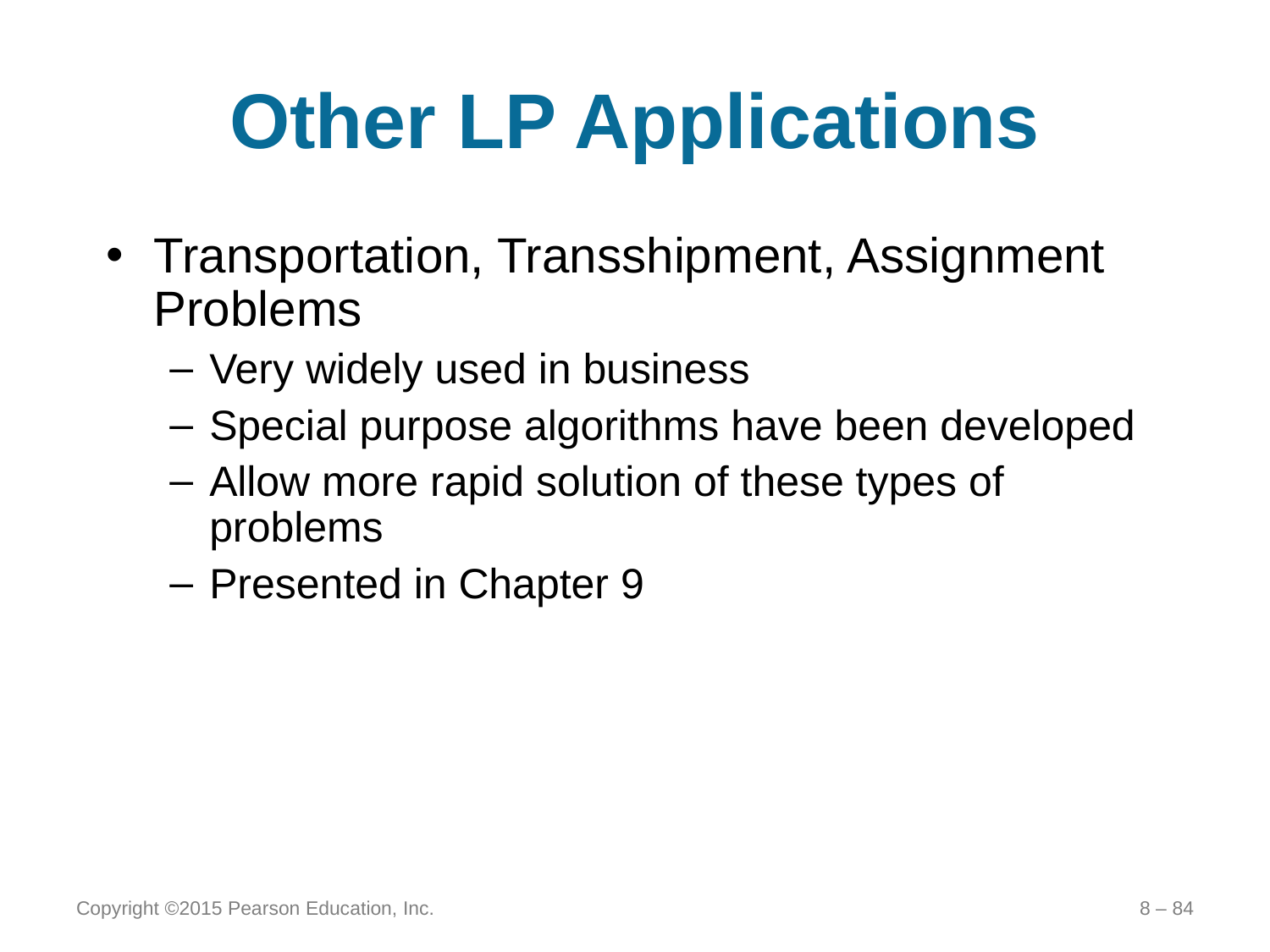

# Other LP Applications
Transportation, Transshipment, Assignment Problems
Very widely used in business
Special purpose algorithms have been developed
Allow more rapid solution of these types of problems
Presented in Chapter 9
Copyright ©2015 Pearson Education, Inc.
8 – 84